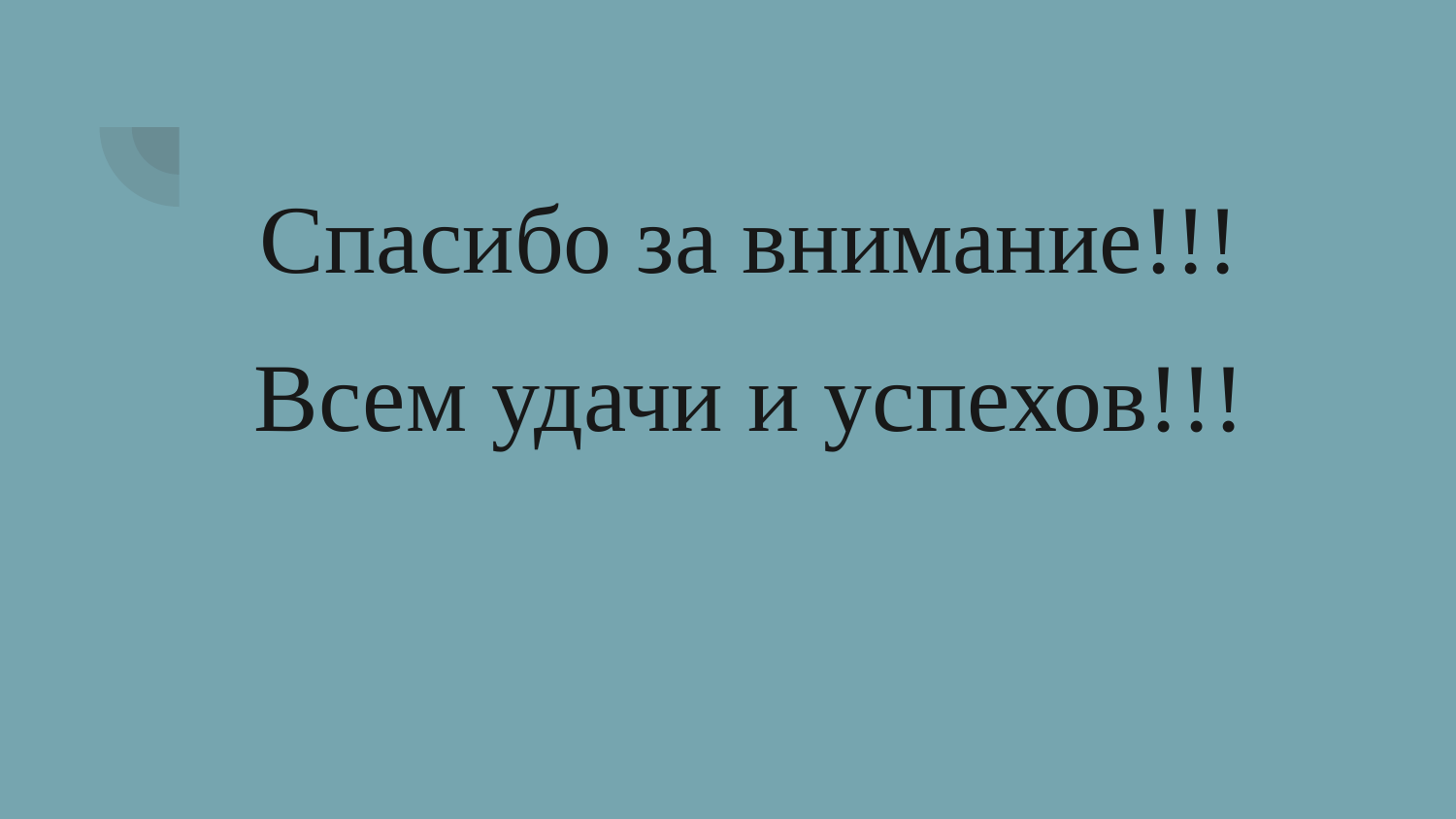

Спасибо за внимание!!!
Всем удачи и успехов!!!